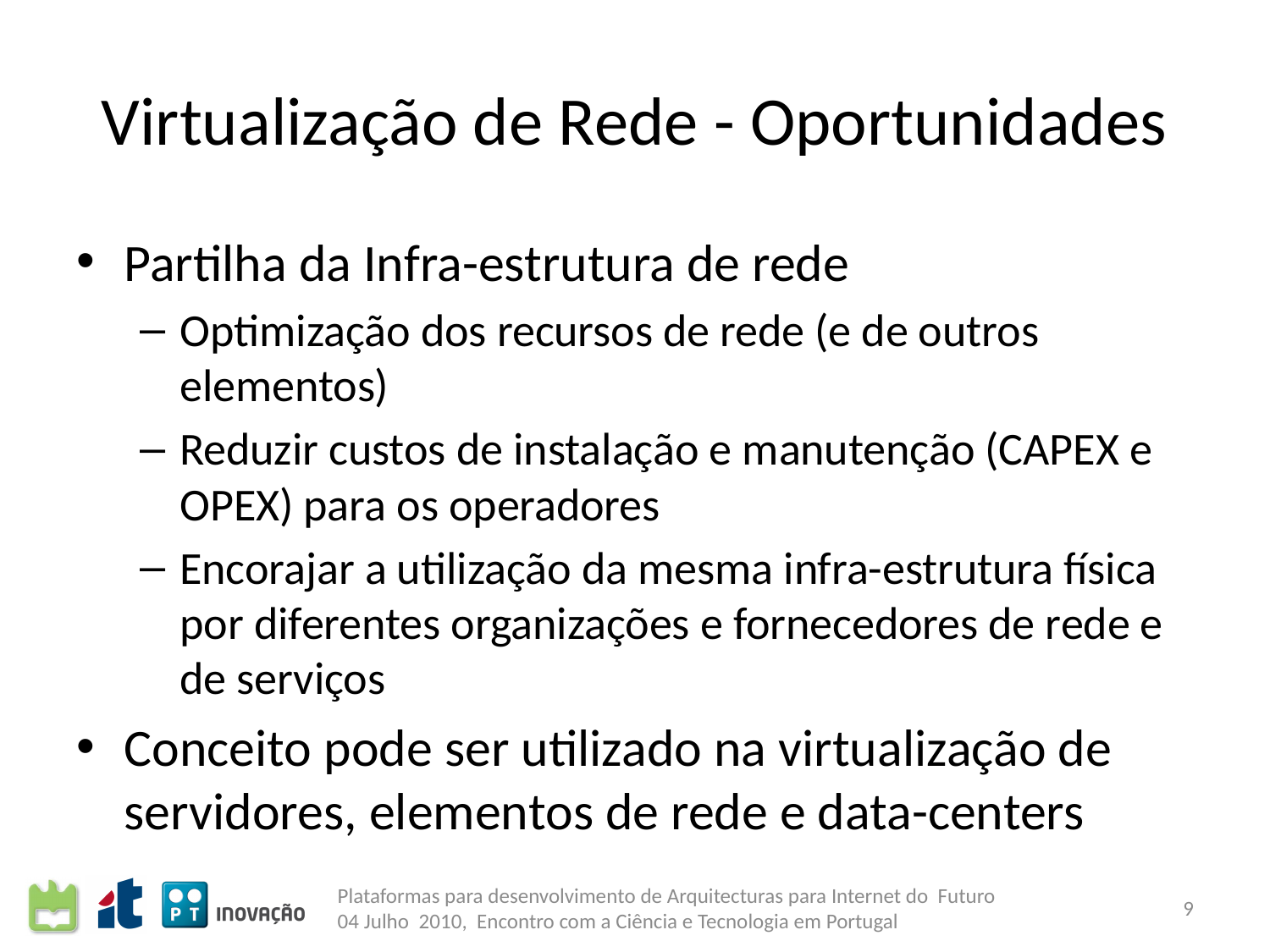

# Virtualização de Rede - Oportunidades
Partilha da Infra-estrutura de rede
Optimização dos recursos de rede (e de outros elementos)
Reduzir custos de instalação e manutenção (CAPEX e OPEX) para os operadores
Encorajar a utilização da mesma infra-estrutura física por diferentes organizações e fornecedores de rede e de serviços
Conceito pode ser utilizado na virtualização de servidores, elementos de rede e data-centers

Plataformas para desenvolvimento de Arquitecturas para Internet do  Futuro
04 Julho  2010,  Encontro com a Ciência e Tecnologia em Portugal
9